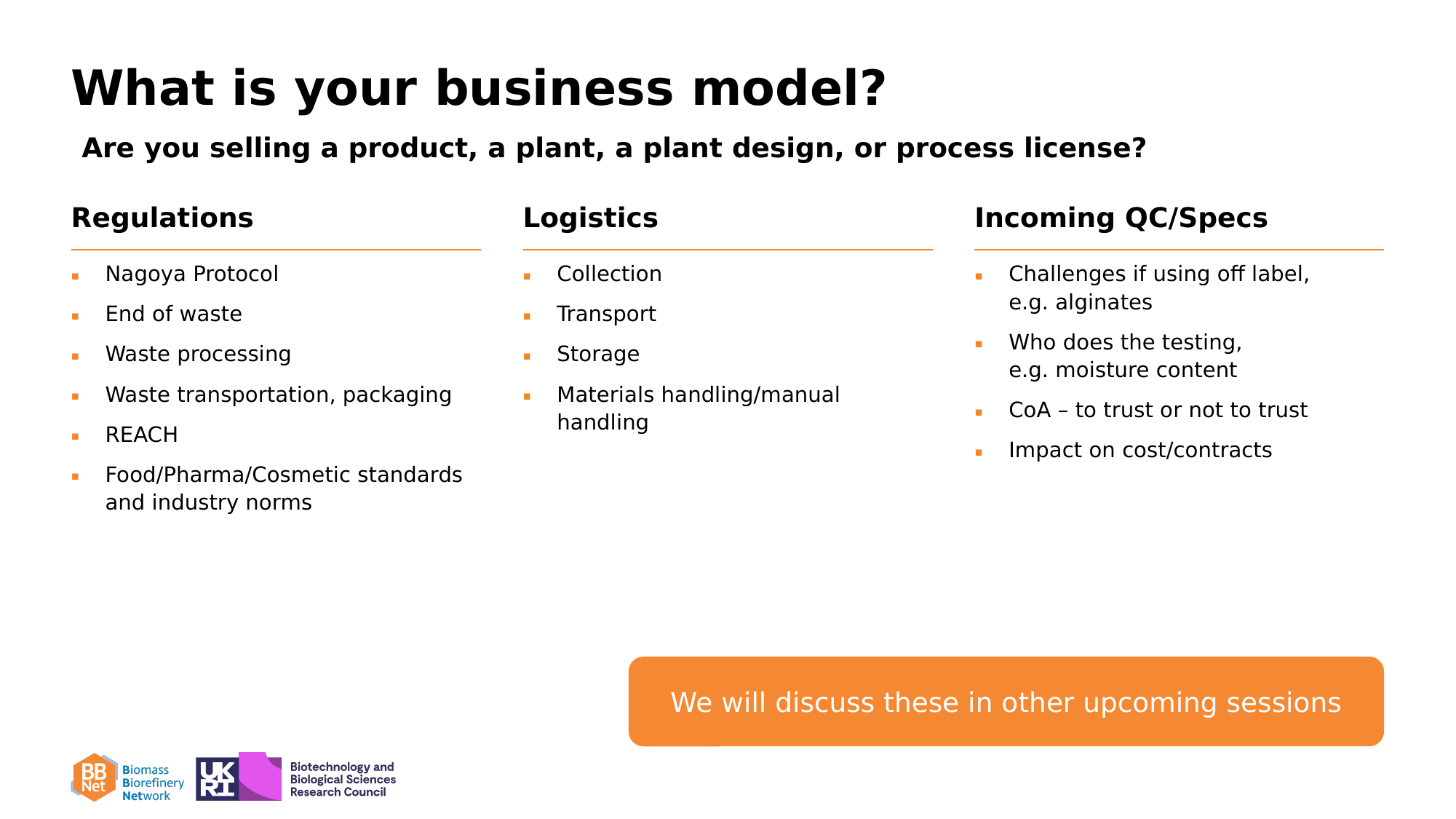

# What is your business model?
Are you selling a product, a plant, a plant design, or process license?
Regulations
Logistics
Incoming QC/Specs
Nagoya Protocol
End of waste
Waste processing
Waste transportation, packaging
REACH
Food/Pharma/Cosmetic standards and industry norms
Collection
Transport
Storage
Materials handling/manual handling
Challenges if using off label,
e.g. alginates
Who does the testing,
e.g. moisture content
CoA – to trust or not to trust
Impact on cost/contracts
We will discuss these in other upcoming sessions